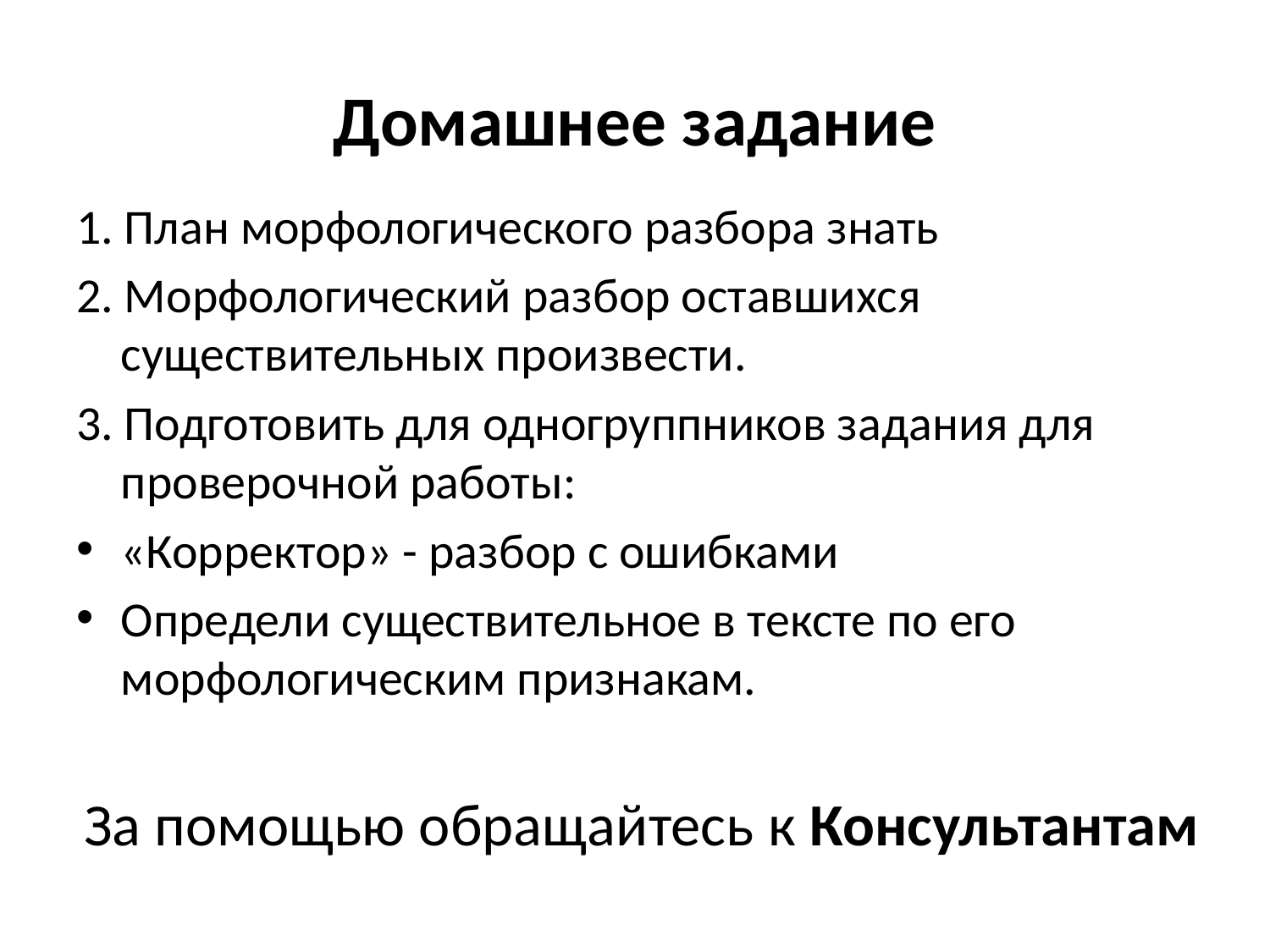

# Домашнее задание
1. План морфологического разбора знать
2. Морфологический разбор оставшихся существительных произвести.
3. Подготовить для одногруппников задания для проверочной работы:
«Корректор» - разбор с ошибками
Определи существительное в тексте по его морфологическим признакам.

За помощью обращайтесь к Консультантам